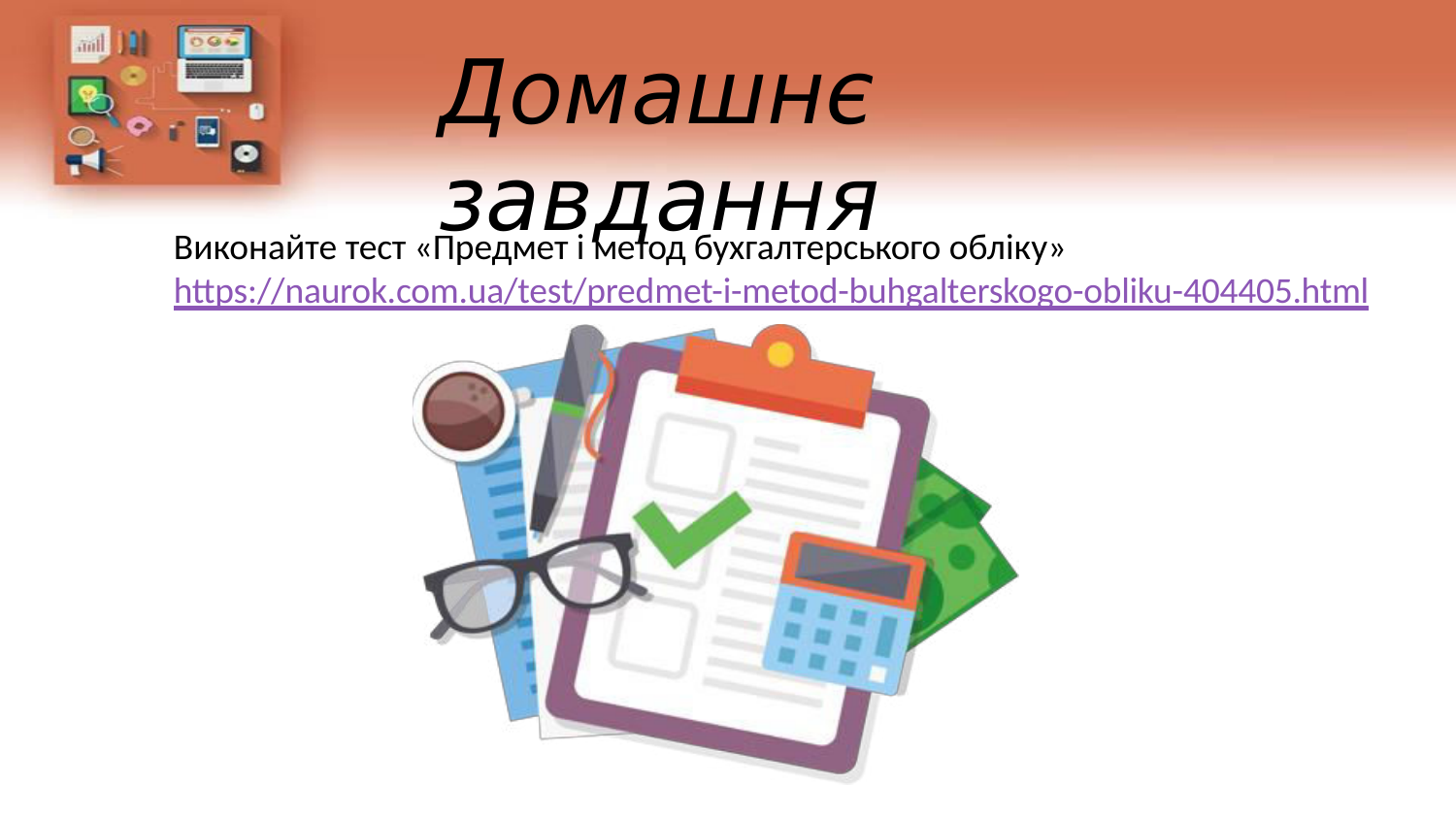

# Домашнє завдання
Виконайте тест «Предмет і метод бухгалтерського обліку»
https://naurok.com.ua/test/predmet-i-metod-buhgalterskogo-obliku-404405.html